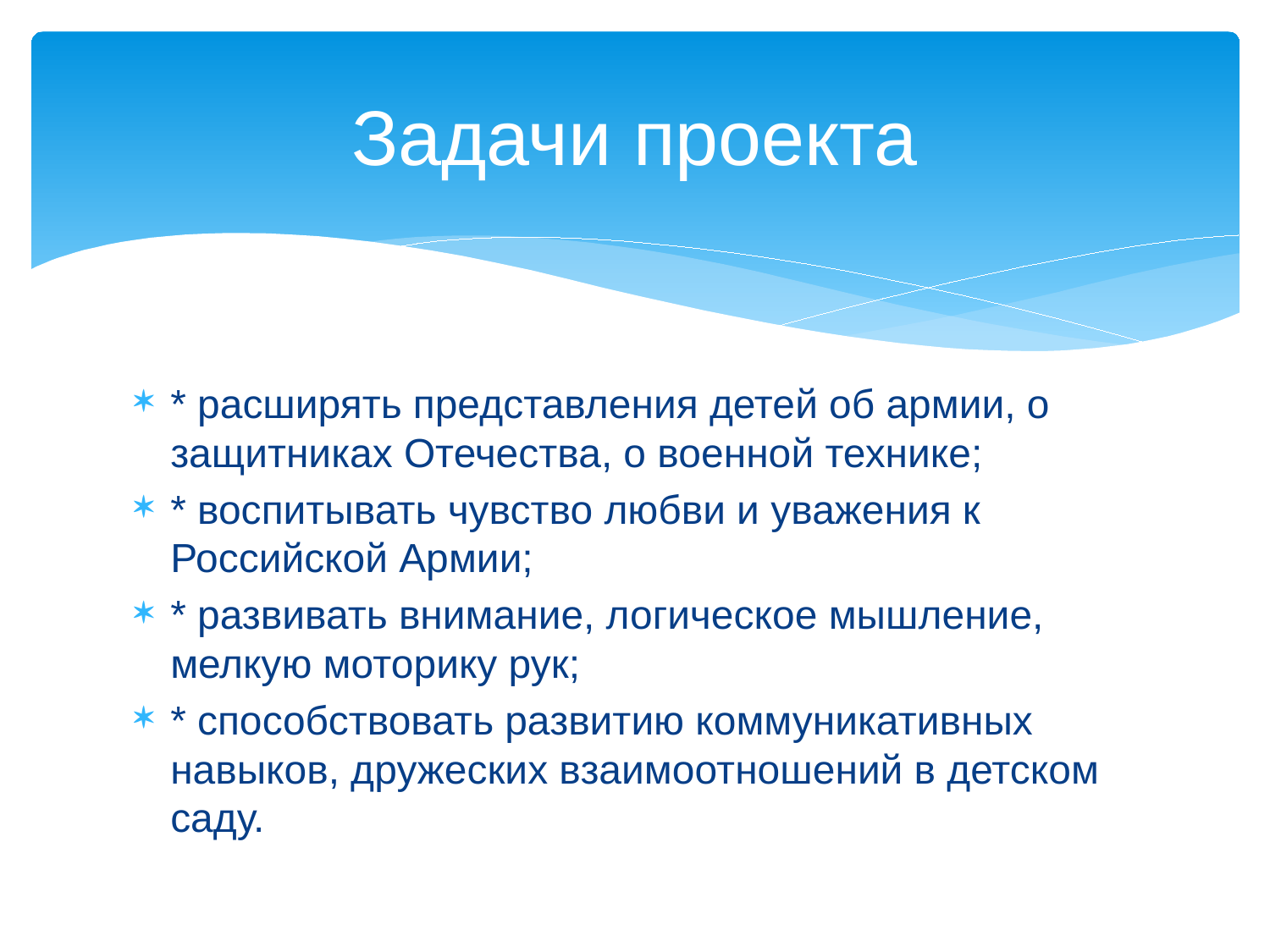

# Задачи проекта
* расширять представления детей об армии, о защитниках Отечества, о военной технике;
* воспитывать чувство любви и уважения к Российской Армии;
* развивать внимание, логическое мышление, мелкую моторику рук;
* способствовать развитию коммуникативных навыков, дружеских взаимоотношений в детском саду.